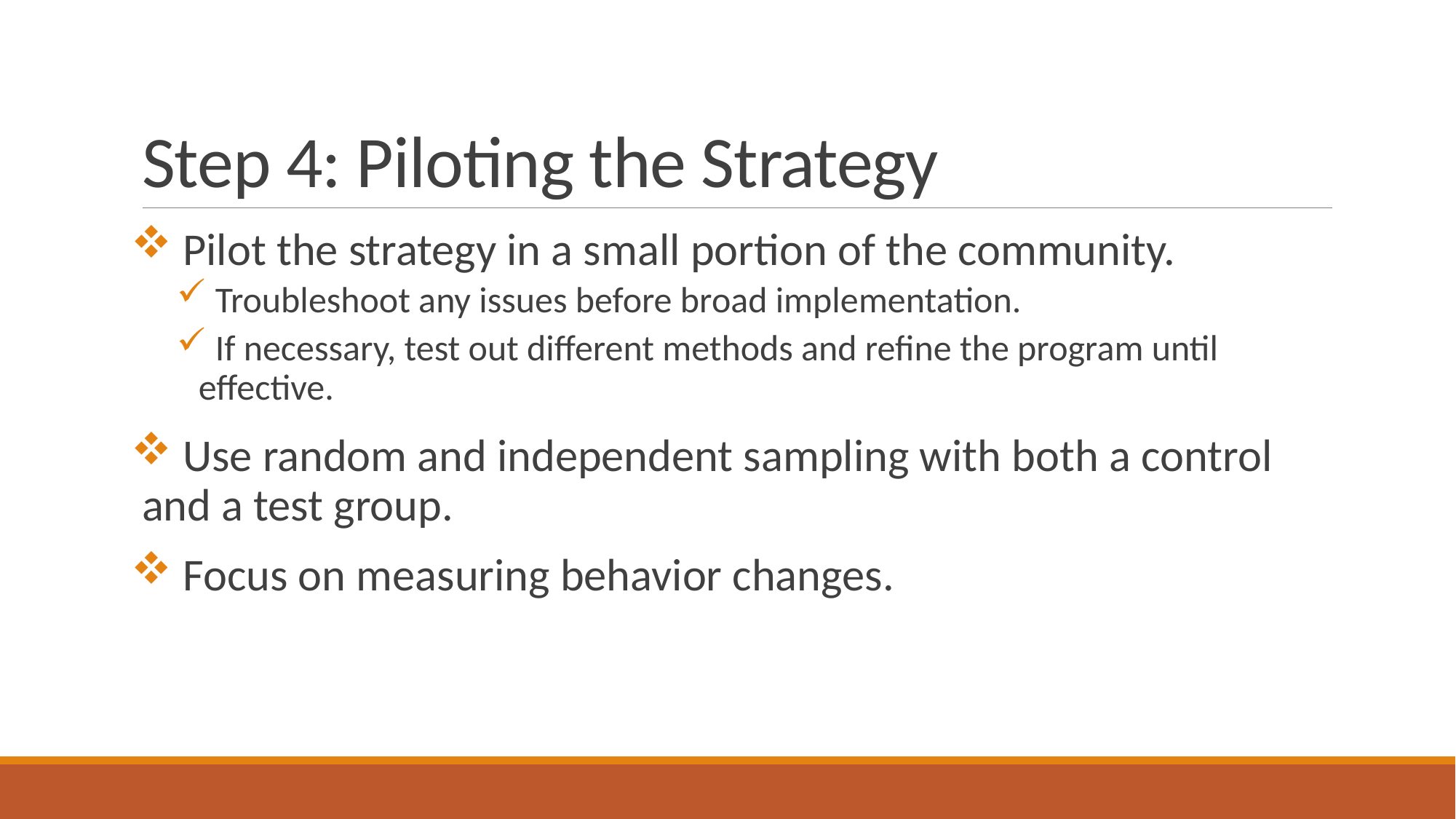

# Step 4: Piloting the Strategy
 Pilot the strategy in a small portion of the community.
 Troubleshoot any issues before broad implementation.
 If necessary, test out different methods and refine the program until effective.
 Use random and independent sampling with both a control and a test group.
 Focus on measuring behavior changes.